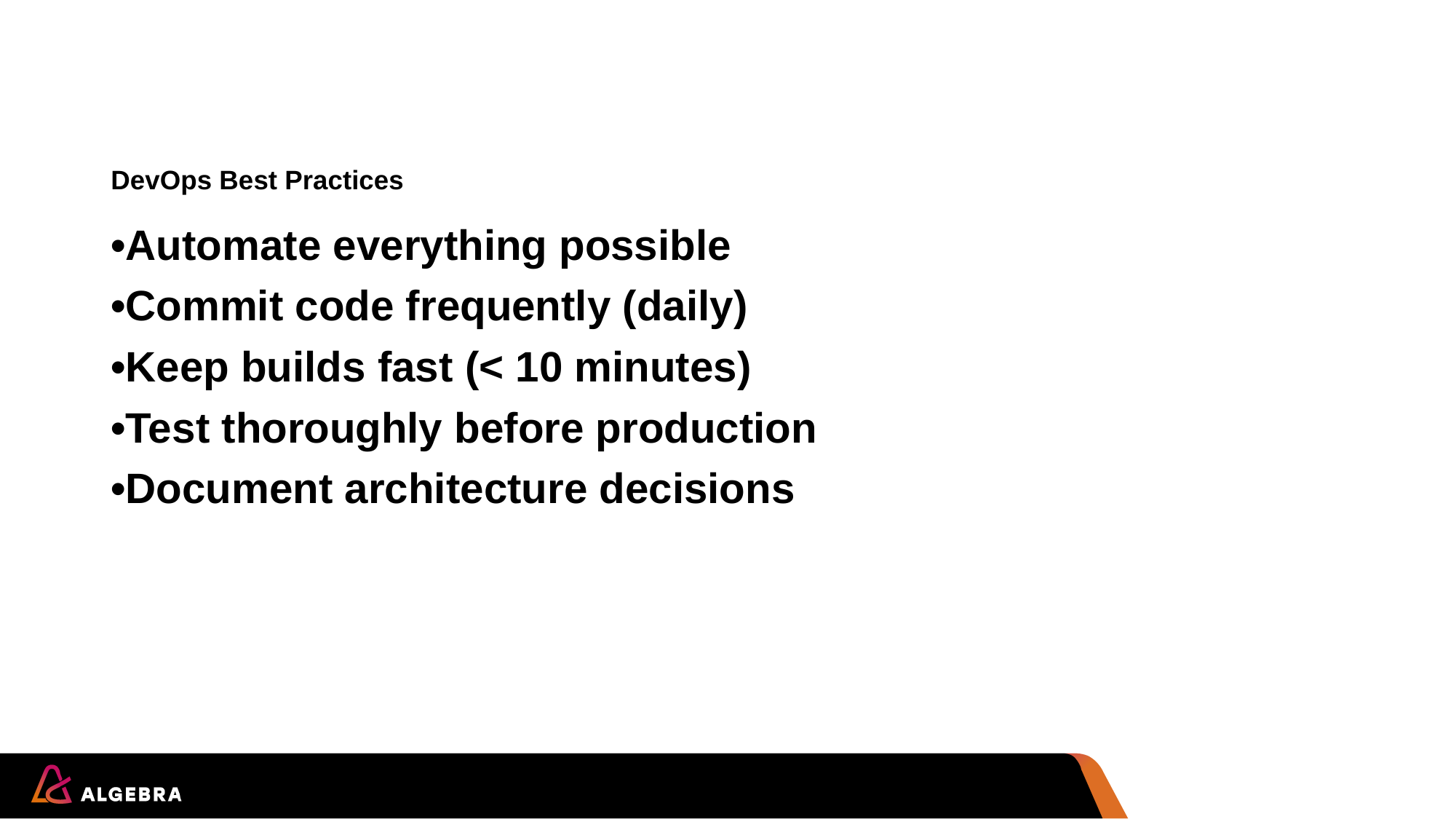

# DevOps Best Practices

•Automate everything possible
•Commit code frequently (daily)
•Keep builds fast (< 10 minutes)
•Test thoroughly before production
•Document architecture decisions